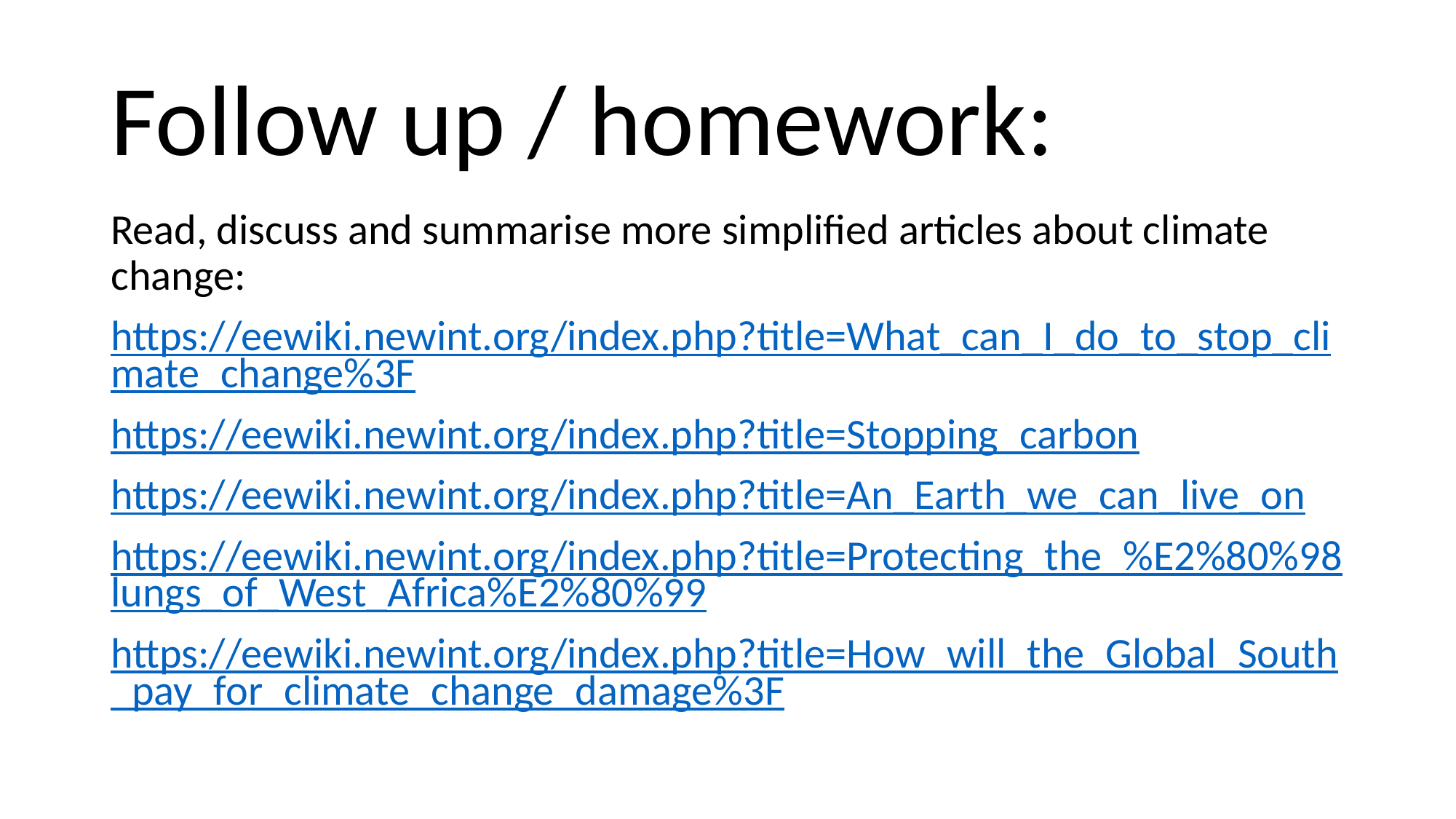

# Follow up / homework:
Read, discuss and summarise more simplified articles about climate change:
https://eewiki.newint.org/index.php?title=What_can_I_do_to_stop_climate_change%3F
https://eewiki.newint.org/index.php?title=Stopping_carbon
https://eewiki.newint.org/index.php?title=An_Earth_we_can_live_on
https://eewiki.newint.org/index.php?title=Protecting_the_%E2%80%98lungs_of_West_Africa%E2%80%99
https://eewiki.newint.org/index.php?title=How_will_the_Global_South_pay_for_climate_change_damage%3F